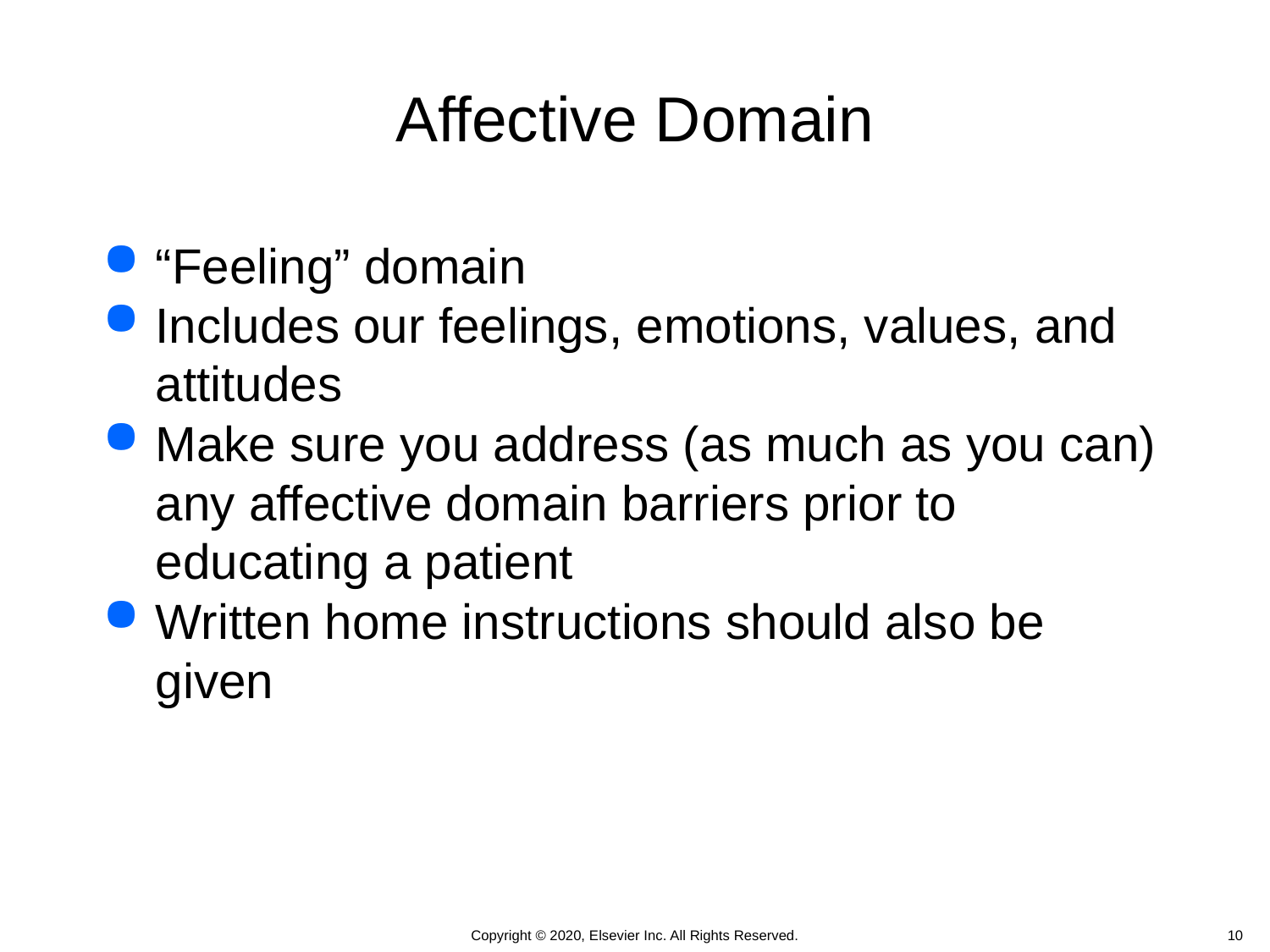

# Affective Domain
“Feeling” domain
Includes our feelings, emotions, values, and attitudes
Make sure you address (as much as you can) any affective domain barriers prior to educating a patient
Written home instructions should also be given

 10